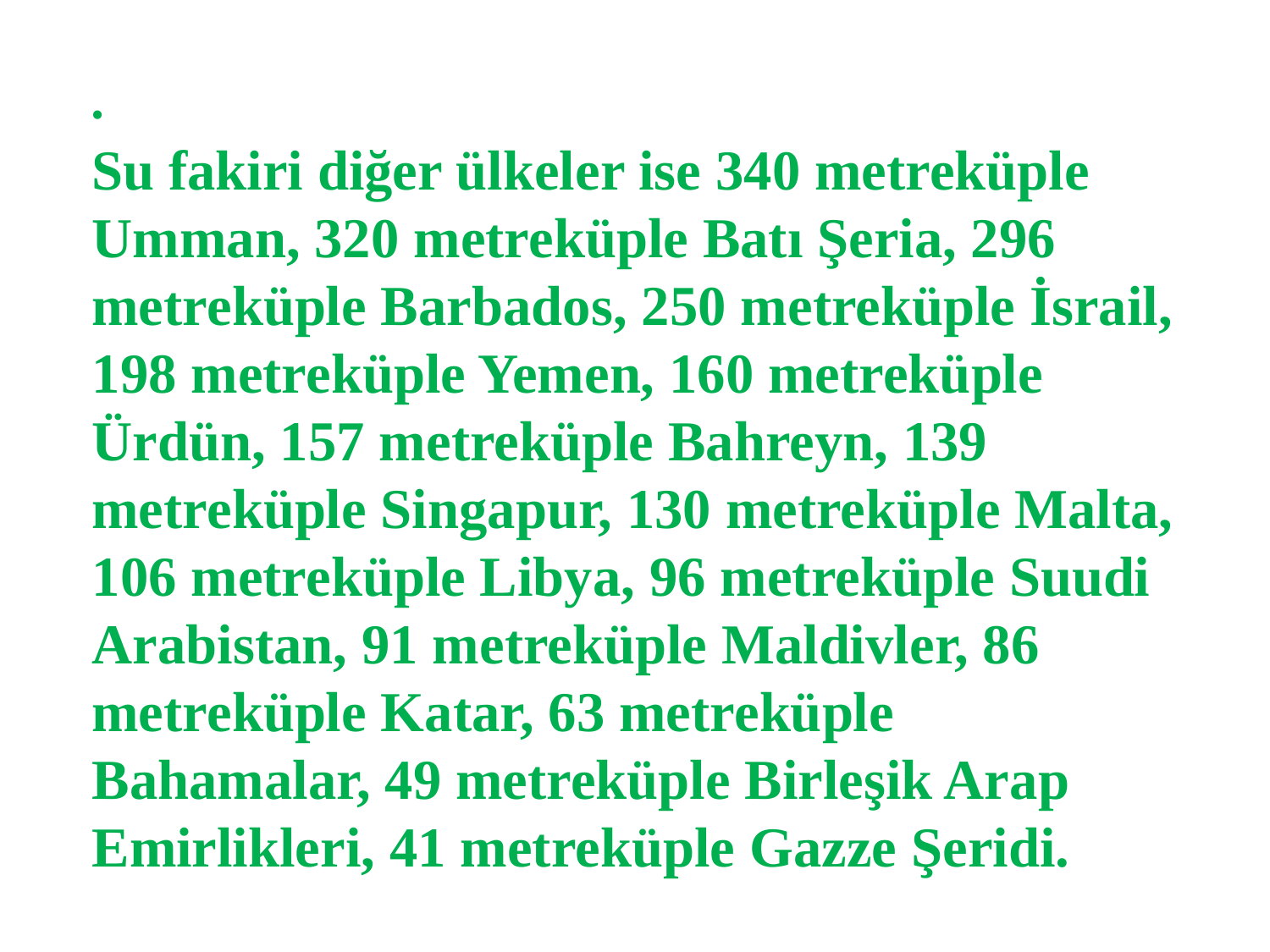

Su fakiri diğer ülkeler ise 340 metreküple Umman, 320 metreküple Batı Şeria, 296 metreküple Barbados, 250 metreküple İsrail, 198 metreküple Yemen, 160 metreküple Ürdün, 157 metreküple Bahreyn, 139 metreküple Singapur, 130 metreküple Malta, 106 metreküple Libya, 96 metreküple Suudi Arabistan, 91 metreküple Maldivler, 86 metreküple Katar, 63 metreküple Bahamalar, 49 metreküple Birleşik Arap Emirlikleri, 41 metreküple Gazze Şeridi.